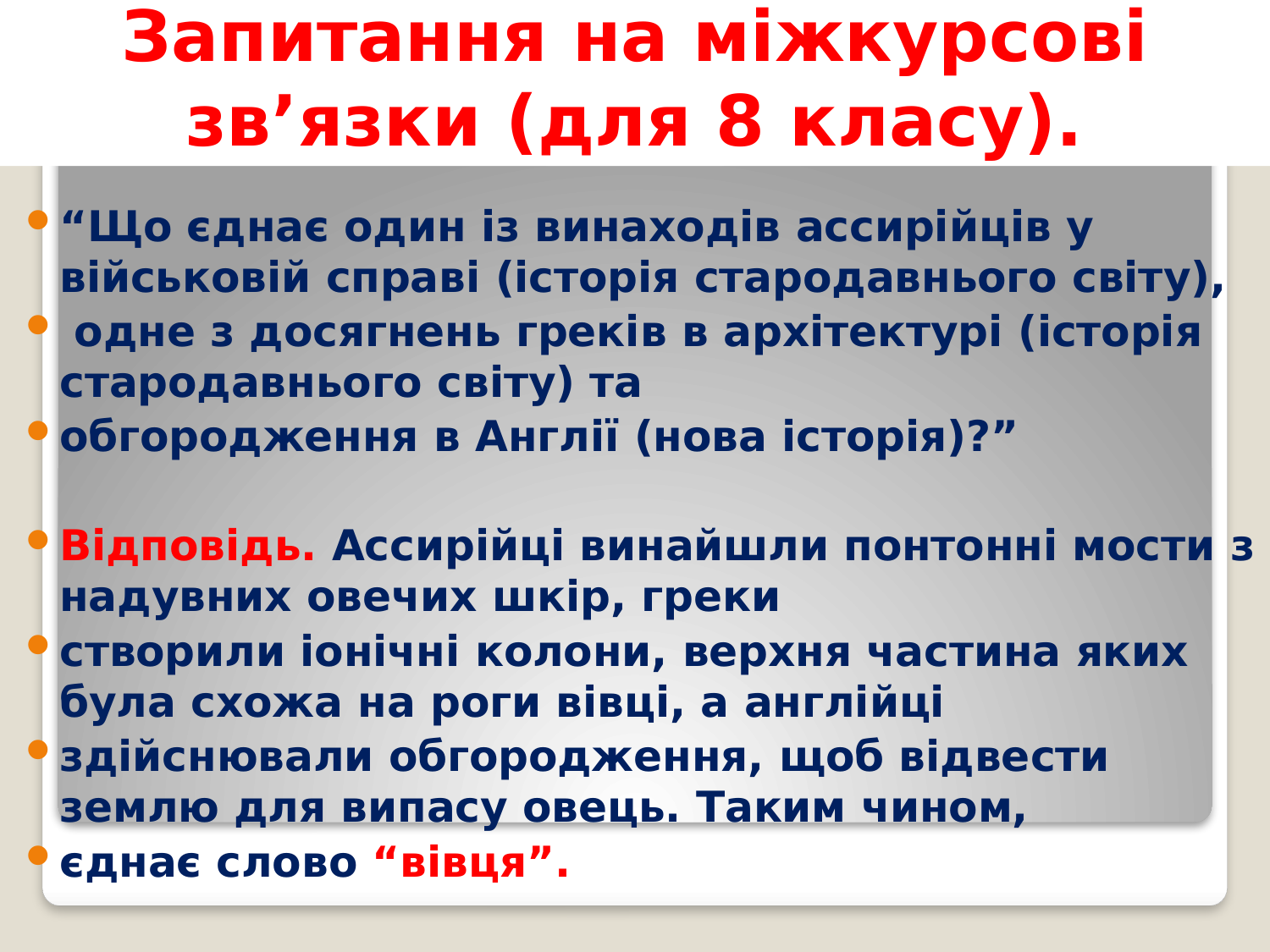

# Запитання на міжкурсові зв’язки (для 8 класу).
“Що єднає один із винаходів ассирійців у військовій справі (історія стародавнього світу),
 одне з досягнень греків в архітектурі (історія стародавнього світу) та
обгородження в Англії (нова історія)?”

Відповідь. Ассирійці винайшли понтонні мости з надувних овечих шкір, греки
створили іонічні колони, верхня частина яких була схожа на роги вівці, а англійці
здійснювали обгородження, щоб відвести землю для випасу овець. Таким чином,
єднає слово “вівця”.